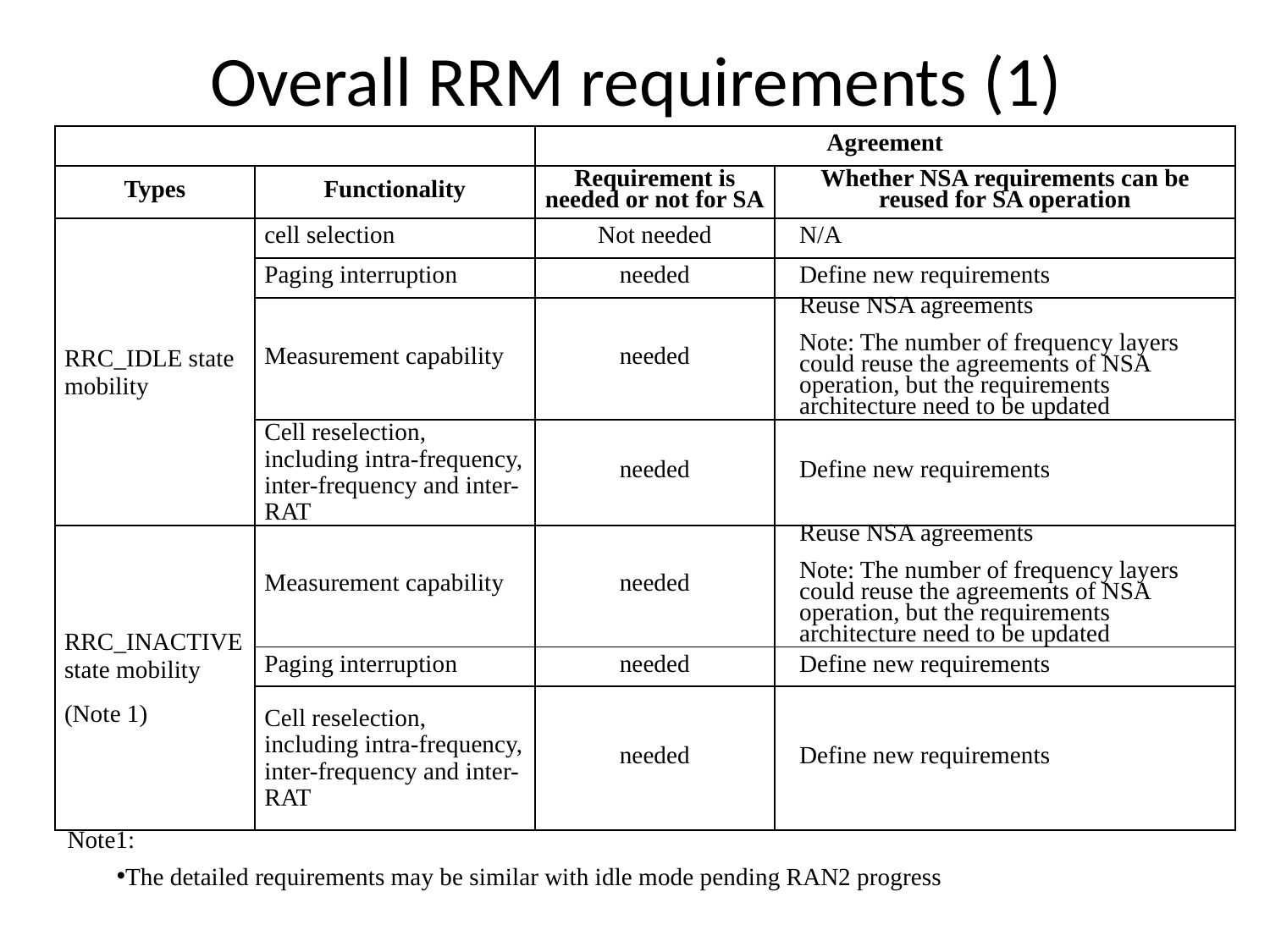

# Overall RRM requirements (1)
|  |  | Agreement |  |
| --- | --- | --- | --- |
| Types | Functionality | Requirement is needed or not for SA | Whether NSA requirements can be reused for SA operation |
| RRC\_IDLE state mobility | cell selection | Not needed | N/A |
|  | Paging interruption | needed | Define new requirements |
|  | Measurement capability | needed | Reuse NSA agreements Note: The number of frequency layers could reuse the agreements of NSA operation, but the requirements architecture need to be updated |
|  | Cell reselection, including intra-frequency, inter-frequency and inter-RAT | needed | Define new requirements |
| RRC\_INACTIVE state mobility (Note 1) | Measurement capability | needed | Reuse NSA agreements Note: The number of frequency layers could reuse the agreements of NSA operation, but the requirements architecture need to be updated |
|  | Paging interruption | needed | Define new requirements |
|  | Cell reselection, including intra-frequency, inter-frequency and inter-RAT | needed | Define new requirements |
Note1:
The detailed requirements may be similar with idle mode pending RAN2 progress